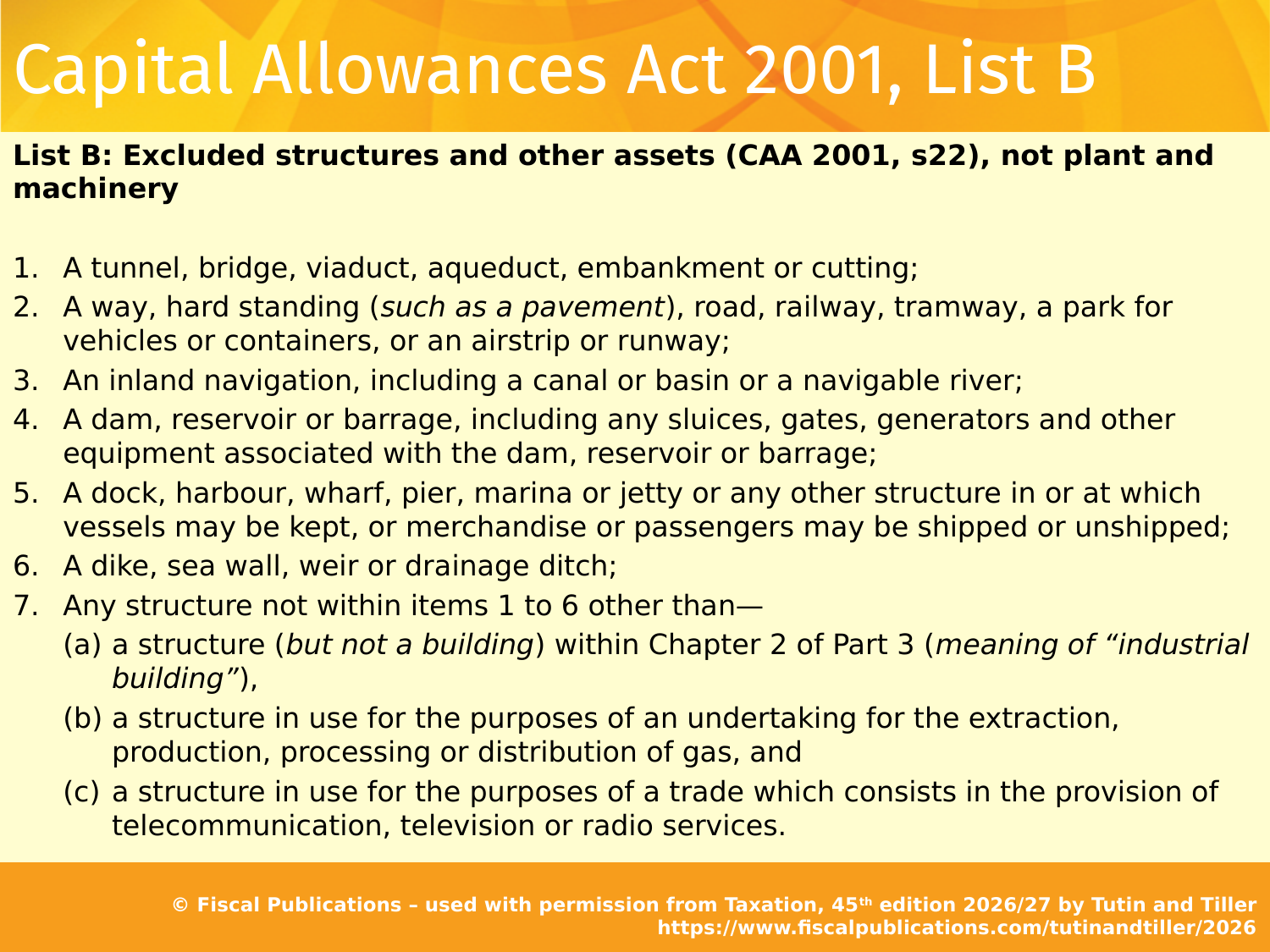

# Capital Allowances Act 2001, List B
List B: Excluded structures and other assets (CAA 2001, s22), not plant and machinery

1.	A tunnel, bridge, viaduct, aqueduct, embankment or cutting;
2.	A way, hard standing (such as a pavement), road, railway, tramway, a park for vehicles or containers, or an airstrip or runway;
3.	An inland navigation, including a canal or basin or a navigable river;
4.	A dam, reservoir or barrage, including any sluices, gates, generators and other equipment associated with the dam, reservoir or barrage;
5.	A dock, harbour, wharf, pier, marina or jetty or any other structure in or at which vessels may be kept, or merchandise or passengers may be shipped or unshipped;
6.	A dike, sea wall, weir or drainage ditch;
7.	Any structure not within items 1 to 6 other than—
(a)	a structure (but not a building) within Chapter 2 of Part 3 (meaning of “industrial building”),
(b)	a structure in use for the purposes of an undertaking for the extraction, production, processing or distribution of gas, and
(c)	a structure in use for the purposes of a trade which consists in the provision of telecommunication, television or radio services.